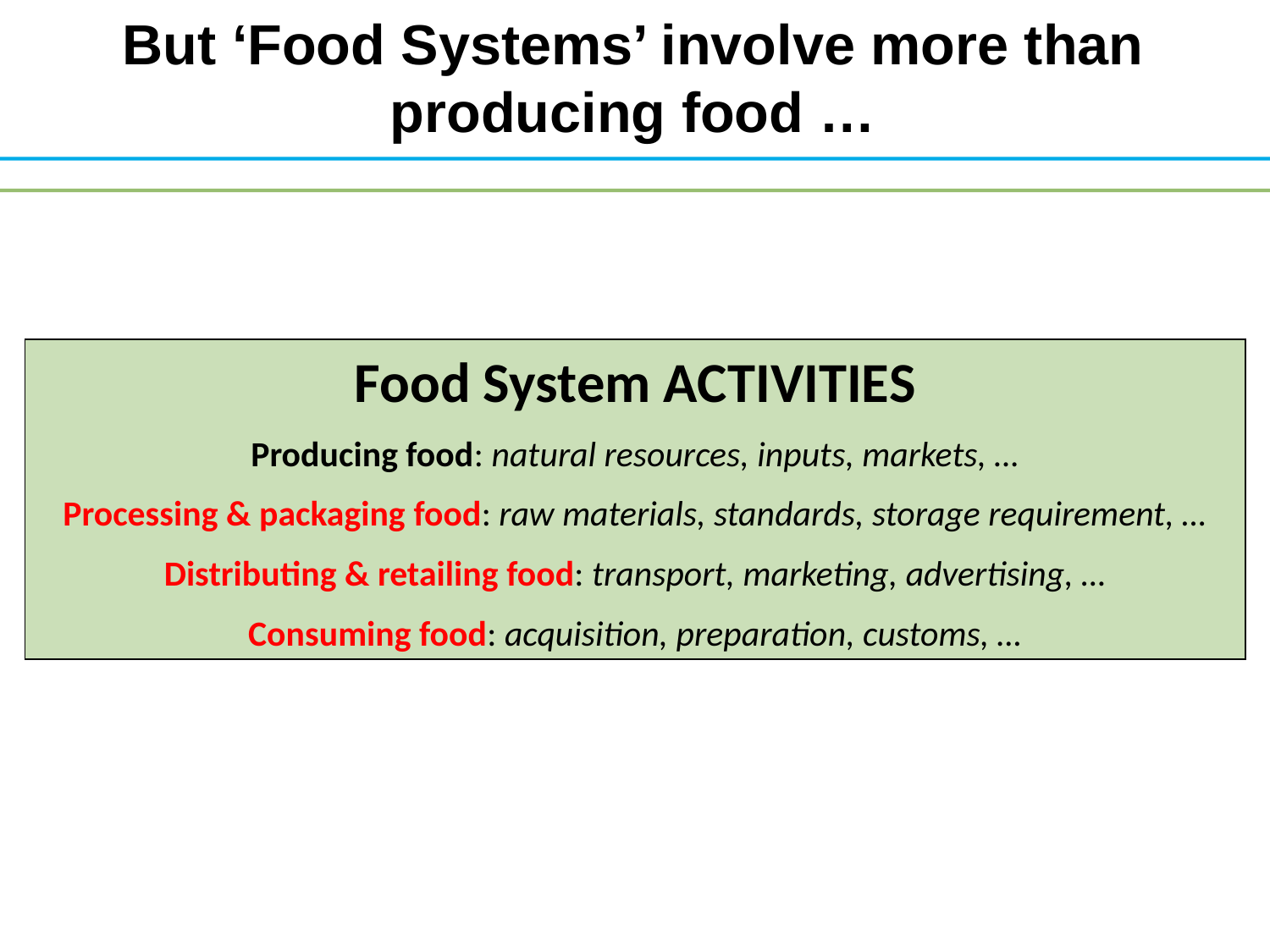

But ‘Food Systems’ involve more than producing food …

Food System ACTIVITIES
Producing food: natural resources, inputs, markets, …
Processing & packaging food: raw materials, standards, storage requirement, …
Distributing & retailing food: transport, marketing, advertising, …
Consuming food: acquisition, preparation, customs, …